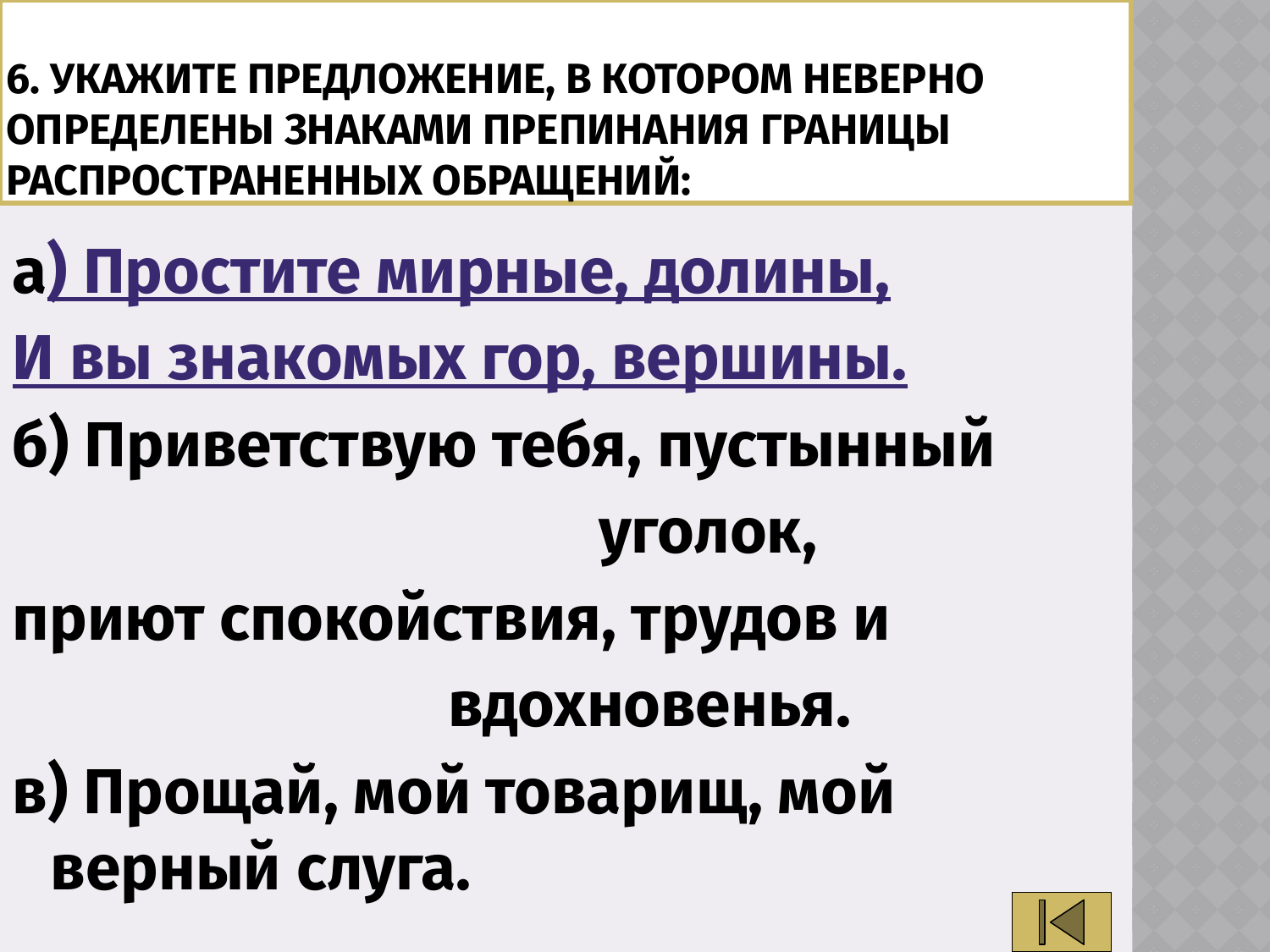

# 6. Укажите предложение, в котором неверно определены знаками препинания границы распространенных обращений:
а) Простите мирные, долины,
И вы знакомых гор, вершины.
б) Приветствую тебя, пустынный
                                       уголок,
приют спокойствия, трудов и
                             вдохновенья.
в) Прощай, мой товарищ, мой верный слуга.